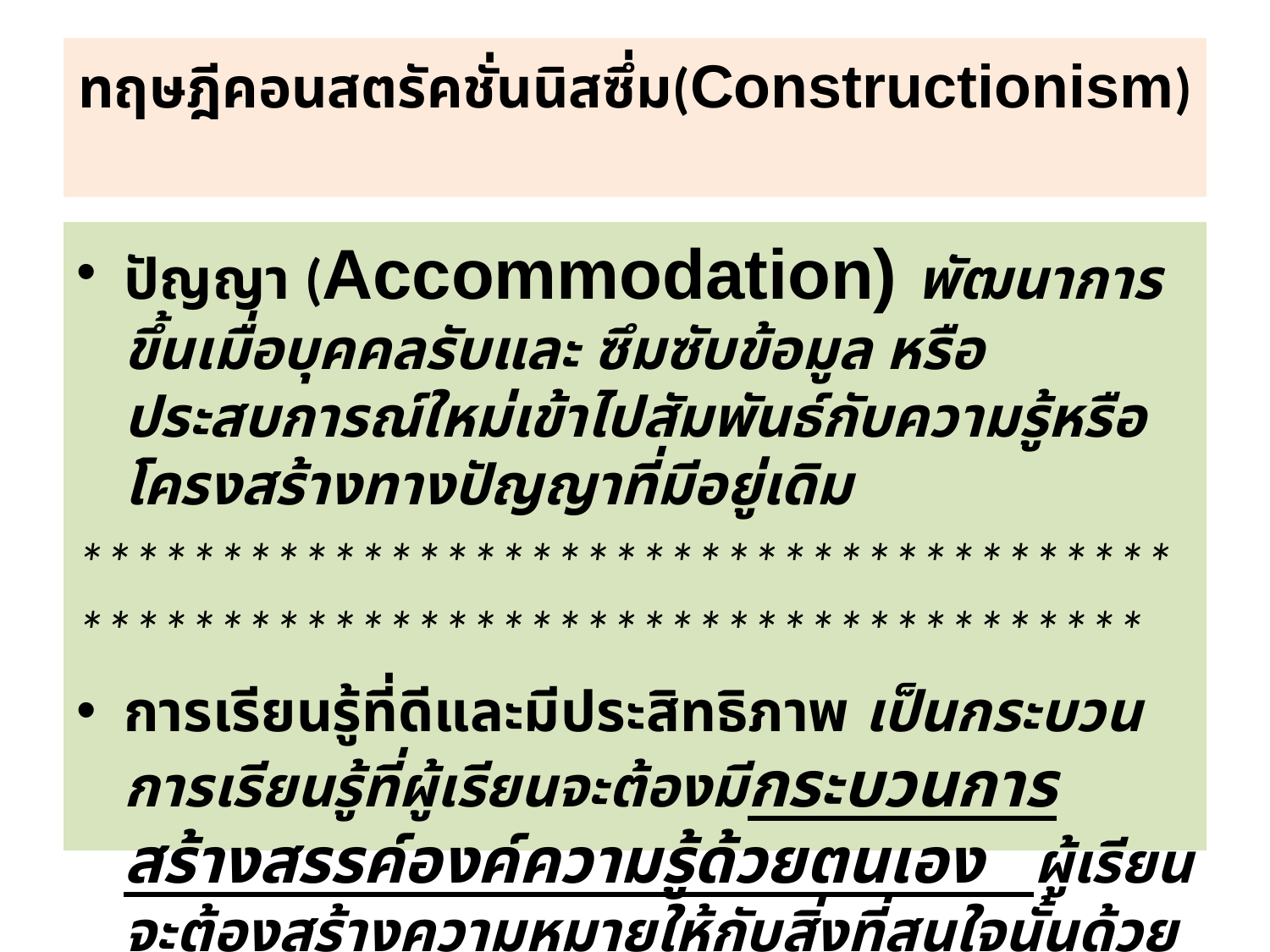

# ทฤษฎีคอนสตรัคชั่นนิสซึ่ม(Constructionism)
ปัญญา (Accommodation) พัฒนาการขึ้นเมื่อบุคคลรับและ ซึมซับข้อมูล หรือประสบการณ์ใหม่เข้าไปสัมพันธ์กับความรู้หรือโครงสร้างทางปัญญาที่มีอยู่เดิม
*****************************************************************************
การเรียนรู้ที่ดีและมีประสิทธิภาพ เป็นกระบวนการเรียนรู้ที่ผู้เรียนจะต้องมีกระบวนการสร้างสรรค์องค์ความรู้ด้วยตนเอง   ผู้เรียนจะต้องสร้างความหมายให้กับสิ่งที่สนใจนั้นด้วยตัวเอง